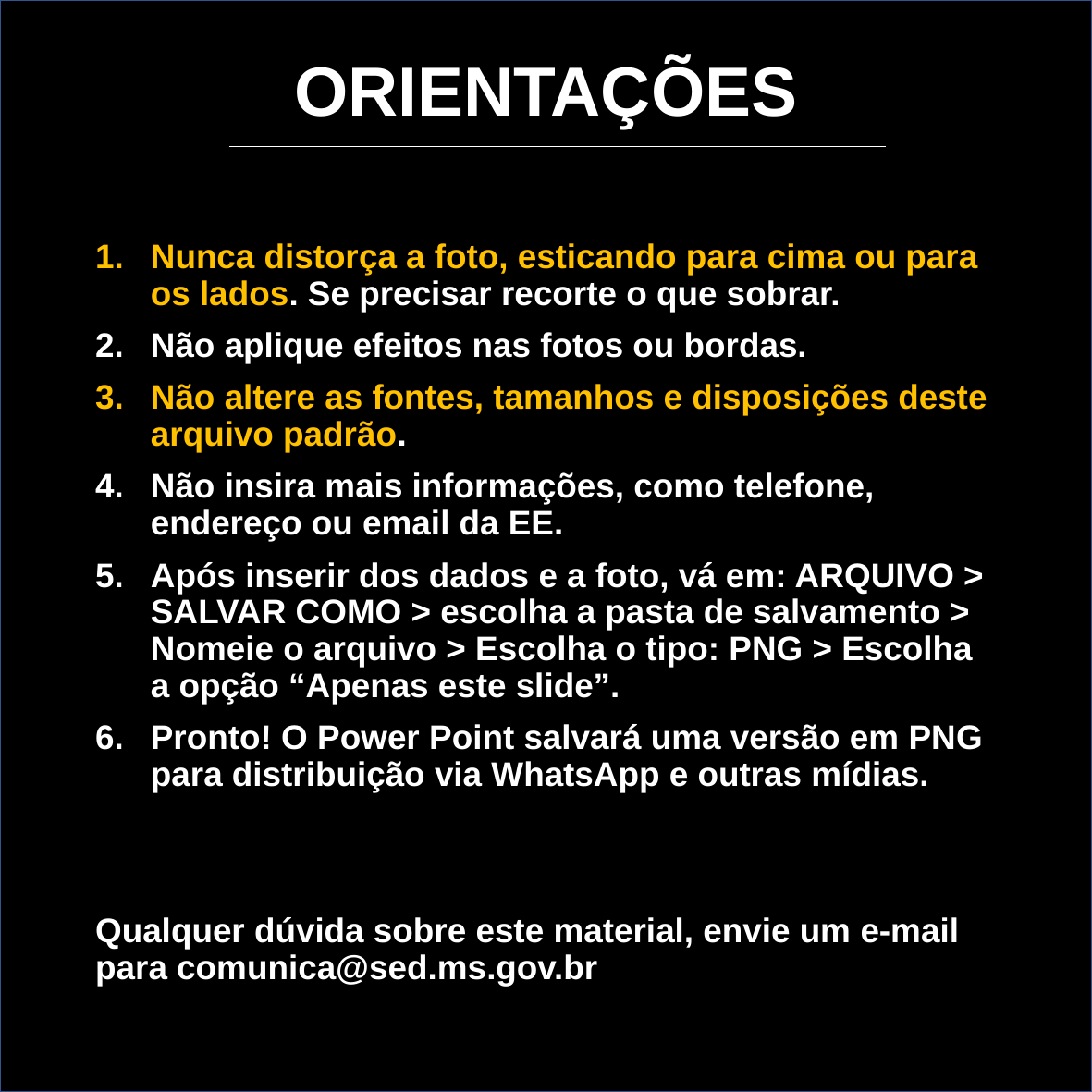

# ORIENTAÇÕES
Nunca distorça a foto, esticando para cima ou para os lados. Se precisar recorte o que sobrar.
Não aplique efeitos nas fotos ou bordas.
Não altere as fontes, tamanhos e disposições deste arquivo padrão.
Não insira mais informações, como telefone, endereço ou email da EE.
Após inserir dos dados e a foto, vá em: ARQUIVO > SALVAR COMO > escolha a pasta de salvamento > Nomeie o arquivo > Escolha o tipo: PNG > Escolha a opção “Apenas este slide”.
Pronto! O Power Point salvará uma versão em PNG para distribuição via WhatsApp e outras mídias.

Qualquer dúvida sobre este material, envie um e-mail para comunica@sed.ms.gov.br